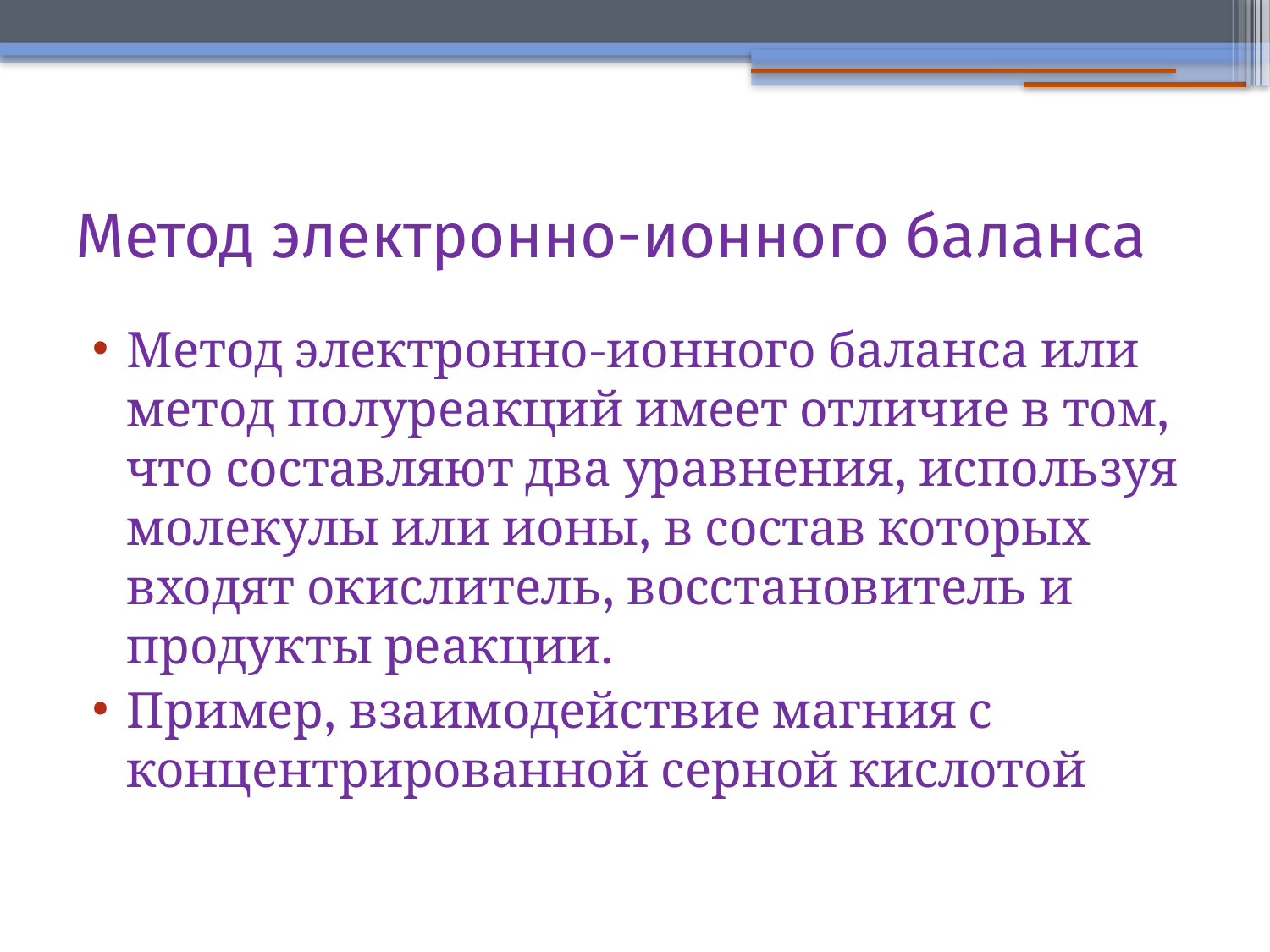

Метод электронно-ионного баланса
Метод электронно-ионного баланса или метод полуреакций имеет отличие в том, что составляют два уравнения, используя молекулы или ионы, в состав которых входят окислитель, восстановитель и продукты реакции.
Пример, взаимодействие магния с концентрированной серной кислотой